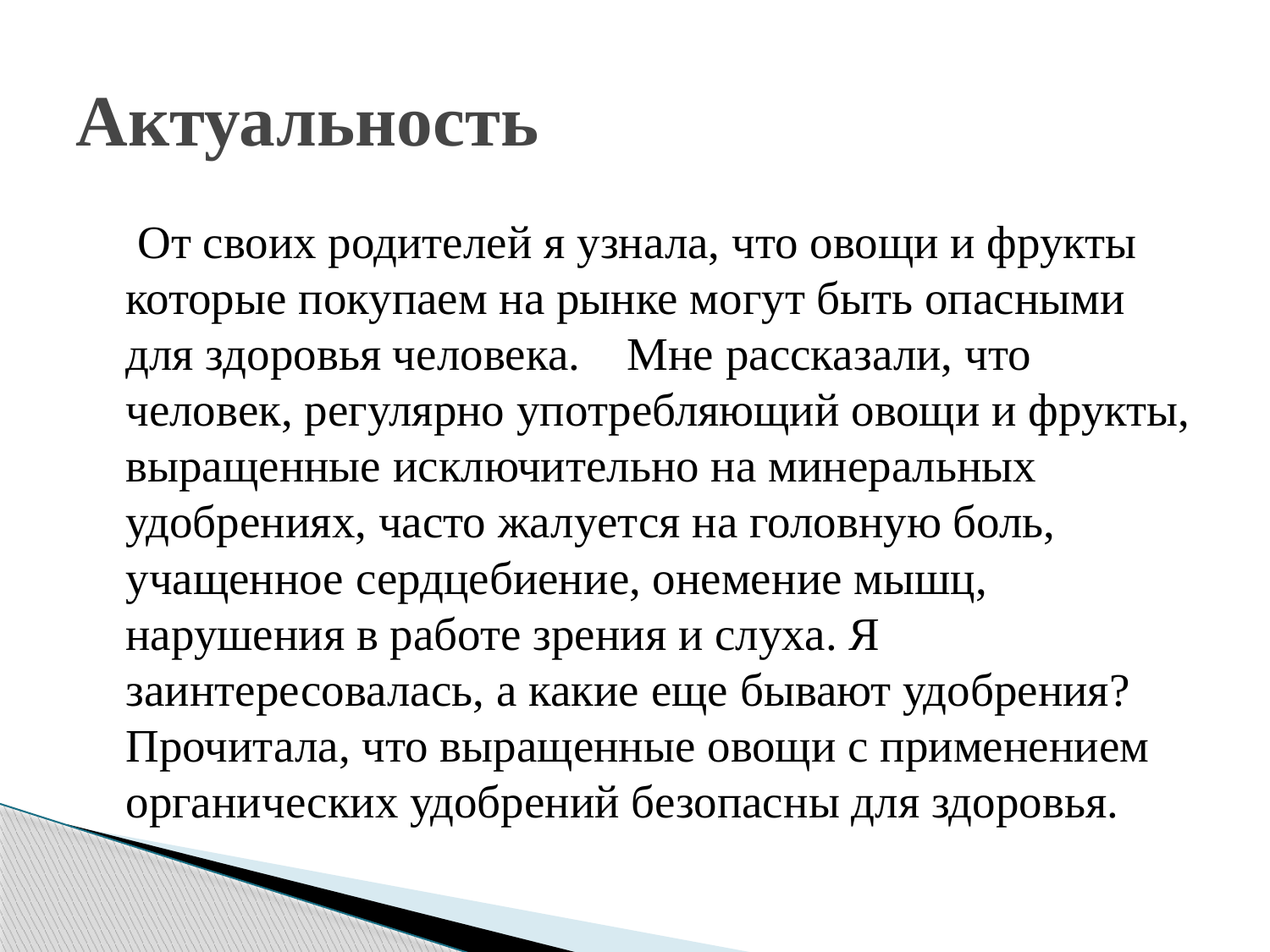

# Актуальность
    От своих родителей я узнала, что овощи и фрукты которые покупаем на рынке могут быть опасными для здоровья человека.    Мне рассказали, что человек, регулярно употребляющий овощи и фрукты, выращенные исключительно на минеральных удобрениях, часто жалуется на головную боль, учащенное сердцебиение, онемение мышц, нарушения в работе зрения и слуха. Я заинтересовалась, а какие еще бывают удобрения?   Прочитала, что выращенные овощи с применением органических удобрений безопасны для здоровья.